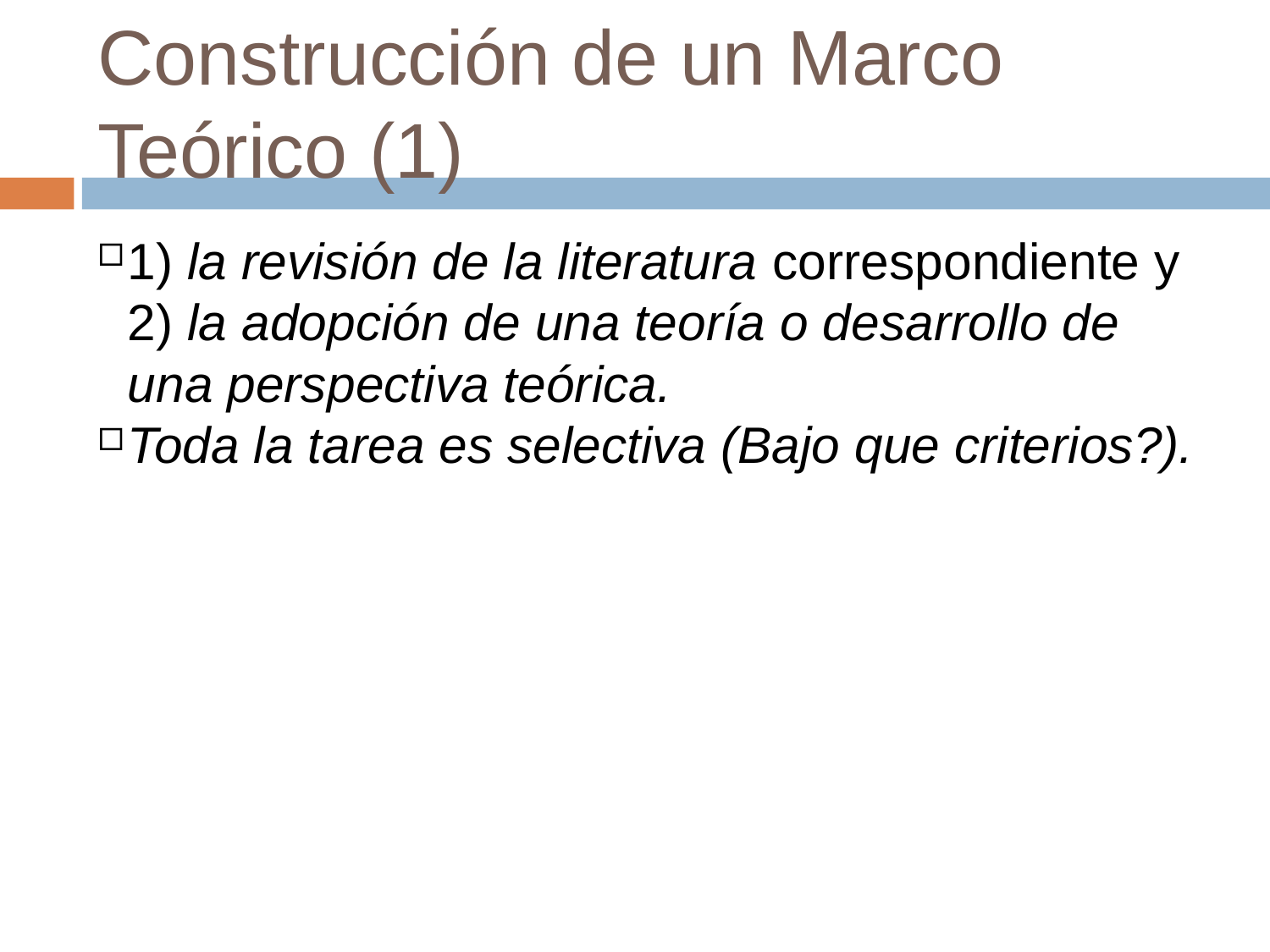

Construcción de un Marco Teórico (1)
1) la revisión de la literatura correspondiente y 2) la adopción de una teoría o desarrollo de una perspectiva teórica.
Toda la tarea es selectiva (Bajo que criterios?).